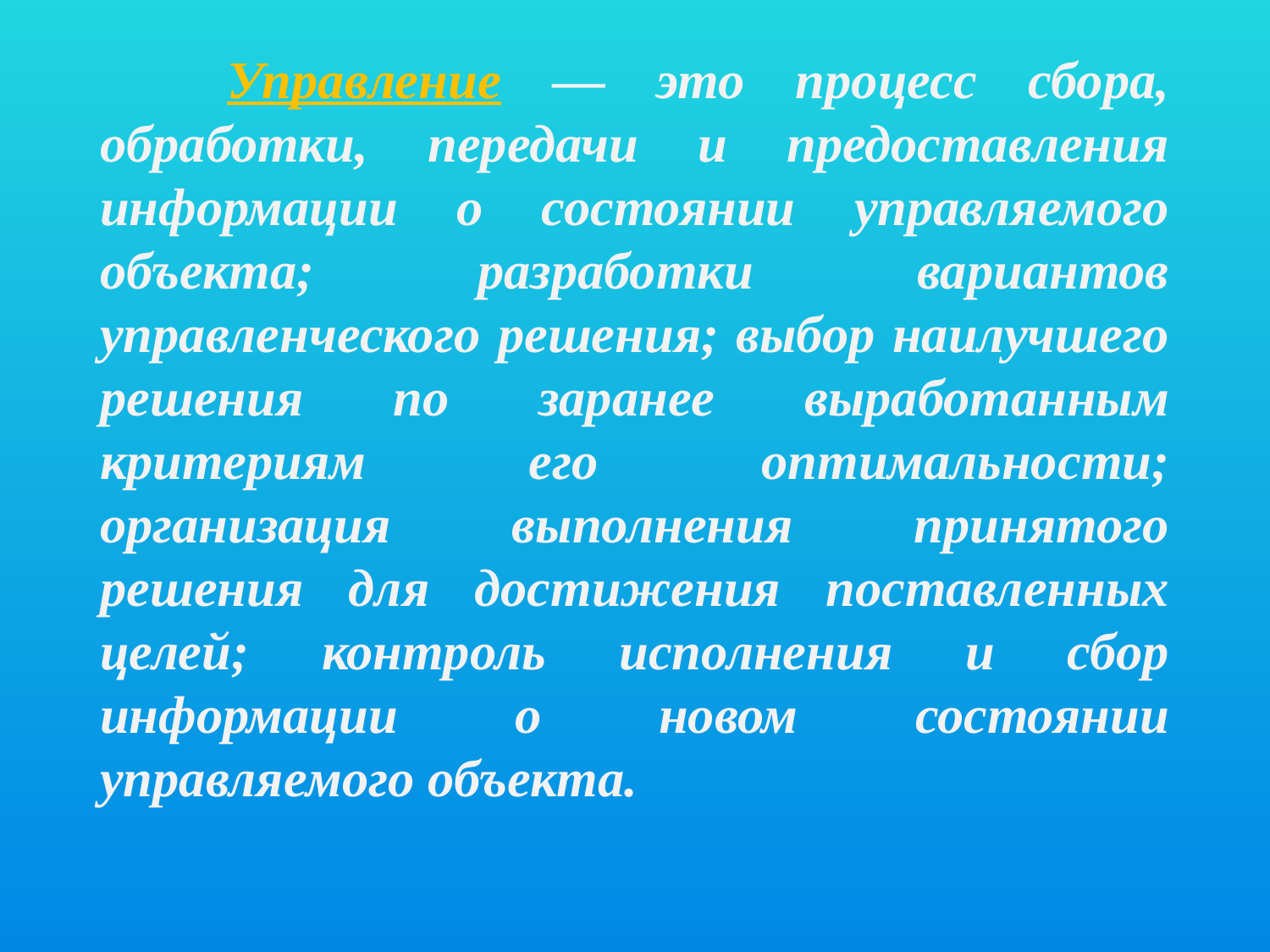

Управление — это процесс сбора, обработки, передачи и предоставления информации о состоянии управляемого объекта; разработки вариантов управленческого решения; выбор наилучшего решения по заранее выработанным критериям его оптимальности; организация выполнения принятого решения для достижения поставленных целей; контроль исполнения и сбор информации о новом состоянии управляемого объекта.